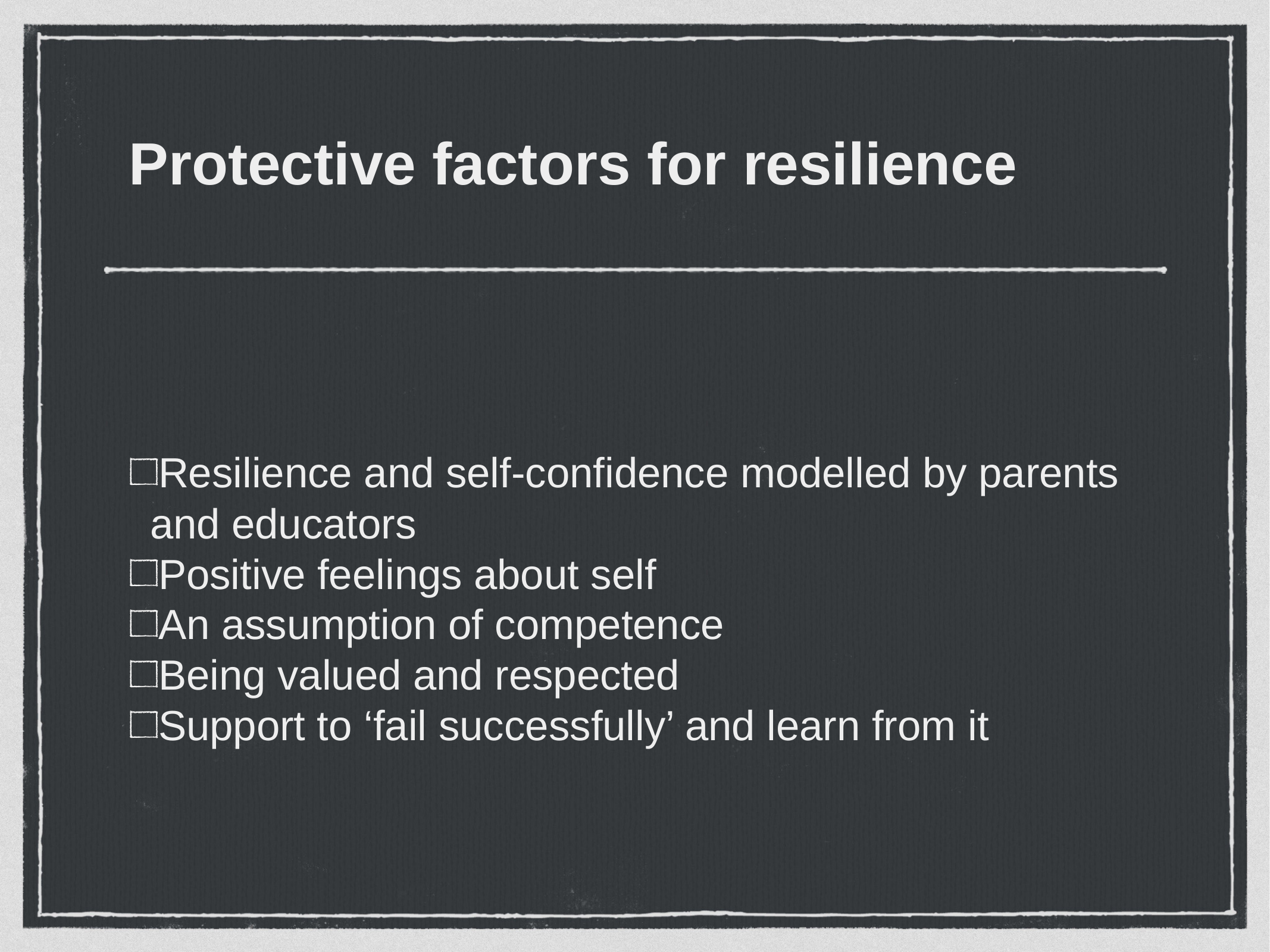

Protective factors for resilience
Resilience and self-confidence modelled by parents and educators
Positive feelings about self
An assumption of competence
Being valued and respected
Support to ‘fail successfully’ and learn from it